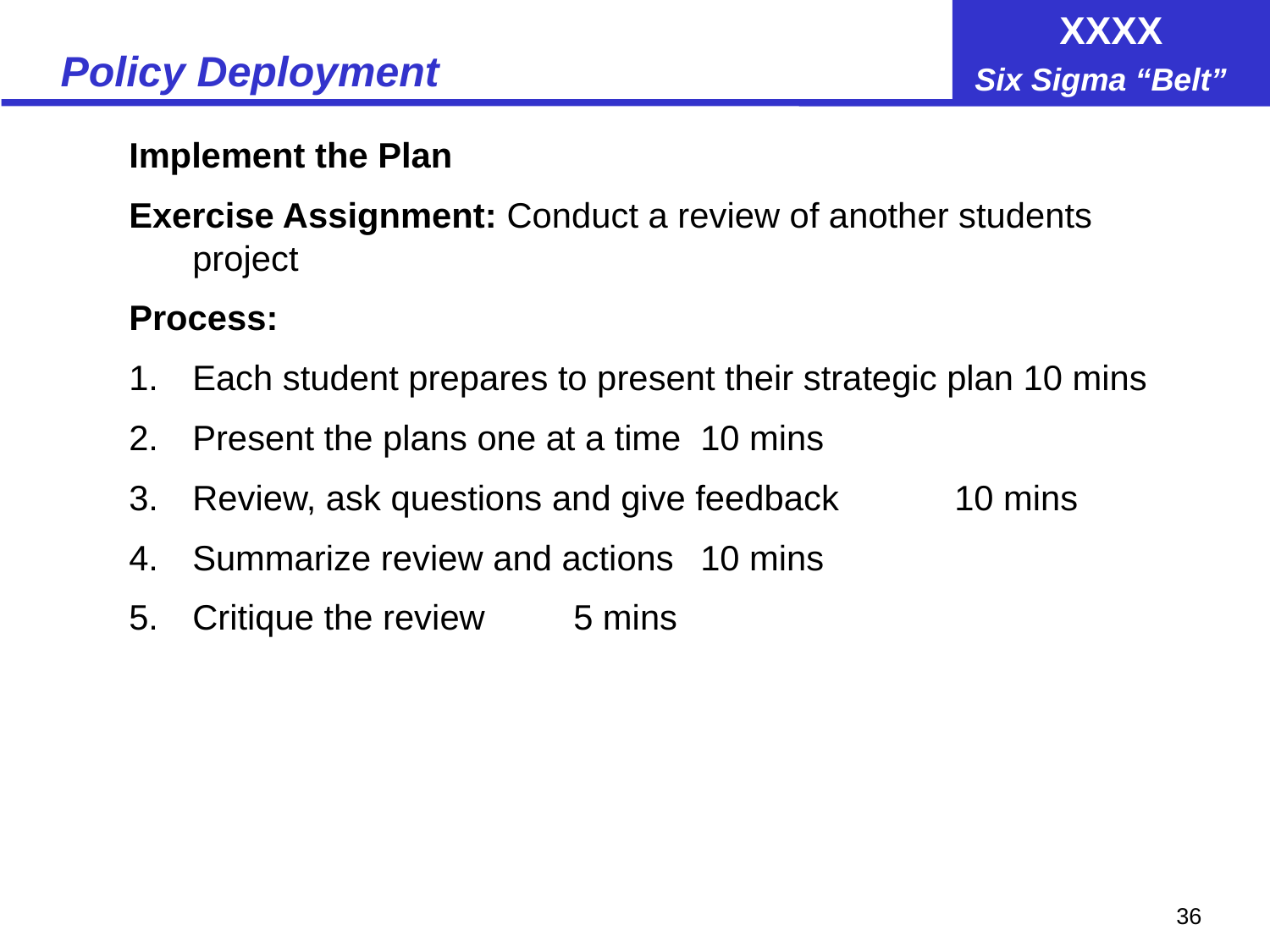

# Policy Deployment
Implement the Plan
Exercise Assignment: Conduct a review of another students project
Process:
Each student prepares to present their strategic plan 10 mins
Present the plans one at a time	10 mins
Review, ask questions and give feedback	10 mins
Summarize review and actions	10 mins
Critique the review	5 mins